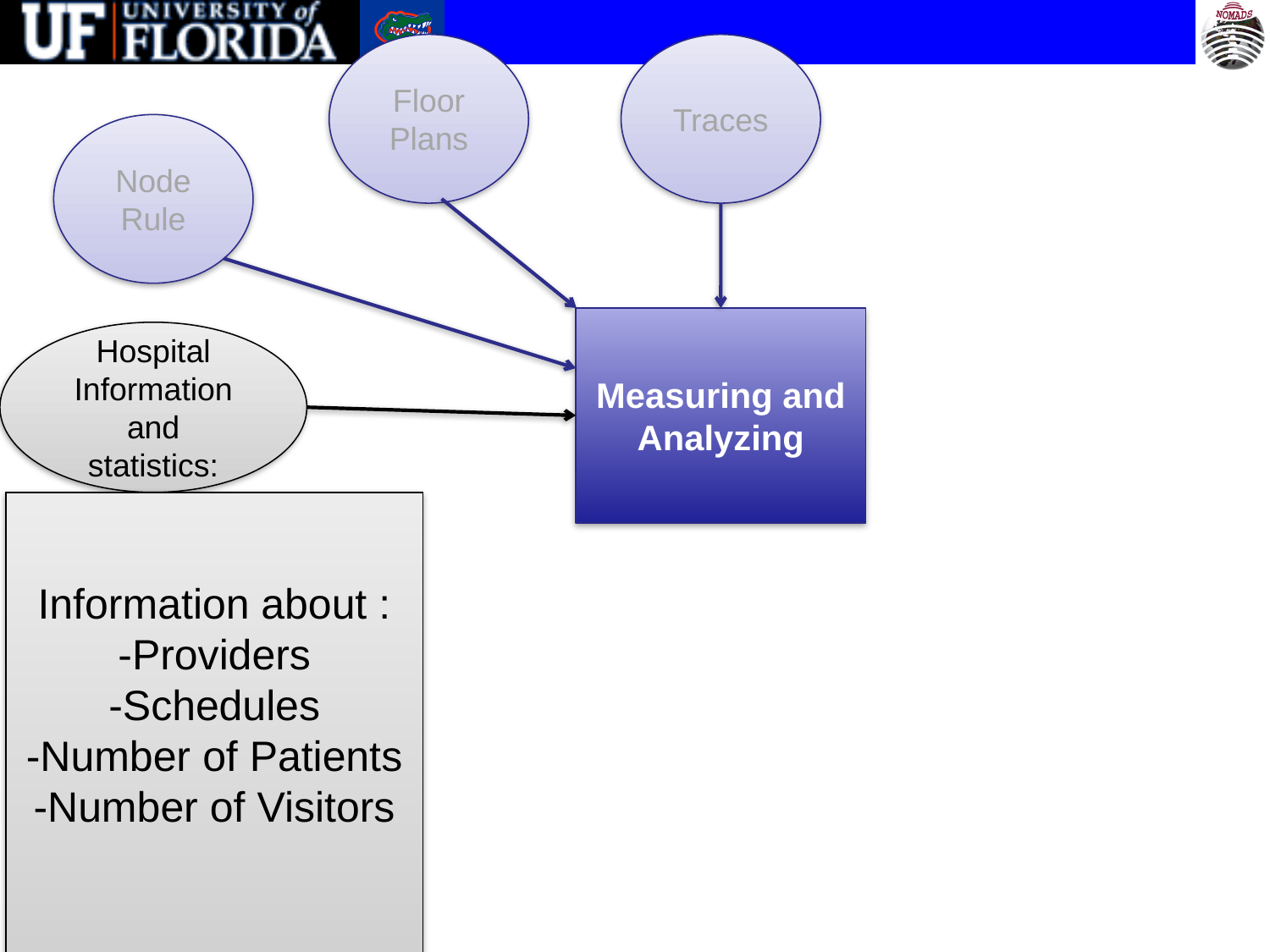

Floor Plans
Traces
#
Node Rule
Measuring and Analyzing
Hospital Information and statistics:
Information about :
-Providers
-Schedules
-Number of Patients
-Number of Visitors